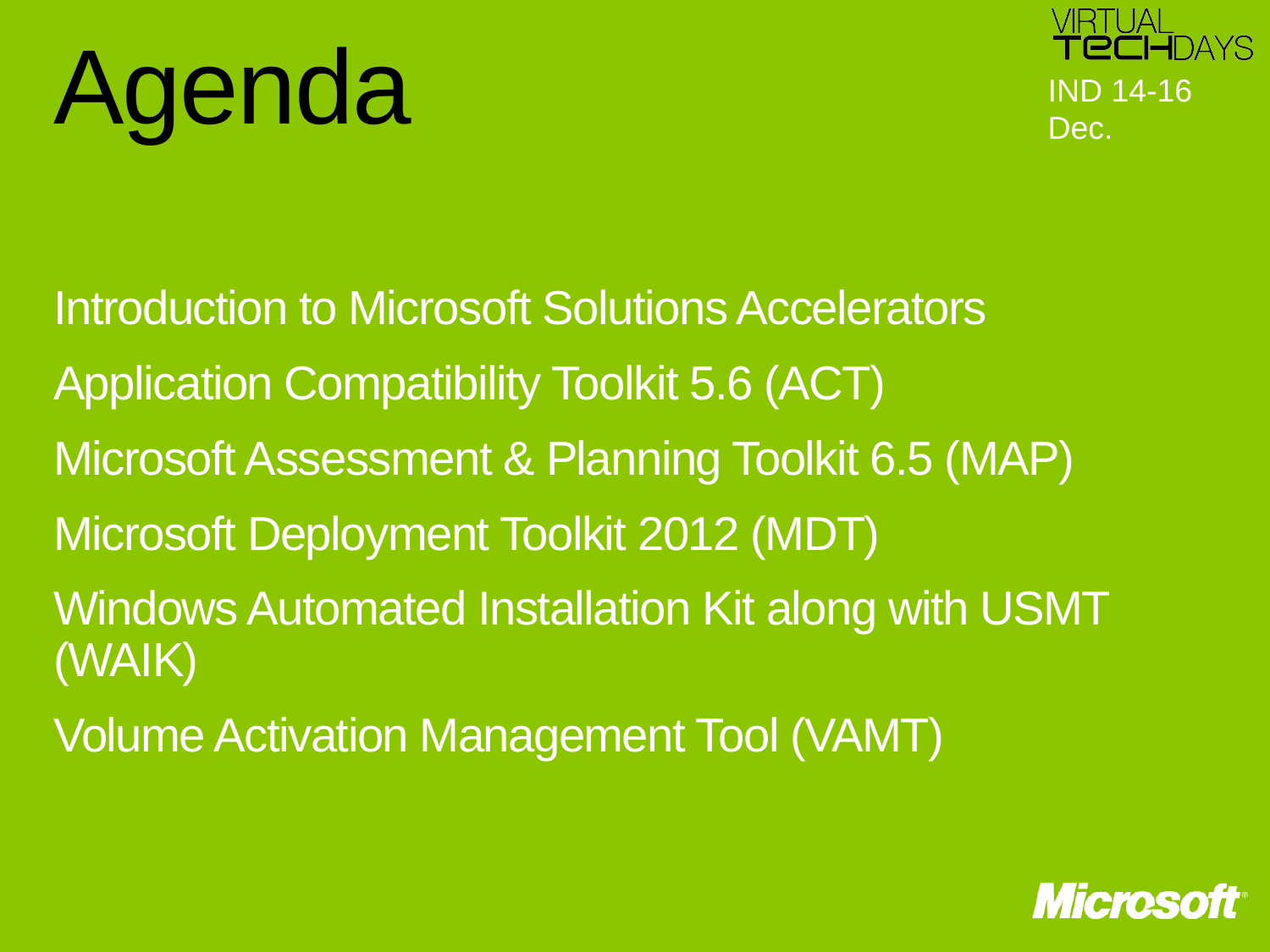

Agenda
Introduction to Microsoft Solutions Accelerators
Application Compatibility Toolkit 5.6 (ACT)
Microsoft Assessment & Planning Toolkit 6.5 (MAP)
Microsoft Deployment Toolkit 2012 (MDT)
Windows Automated Installation Kit along with USMT (WAIK)
Volume Activation Management Tool (VAMT)